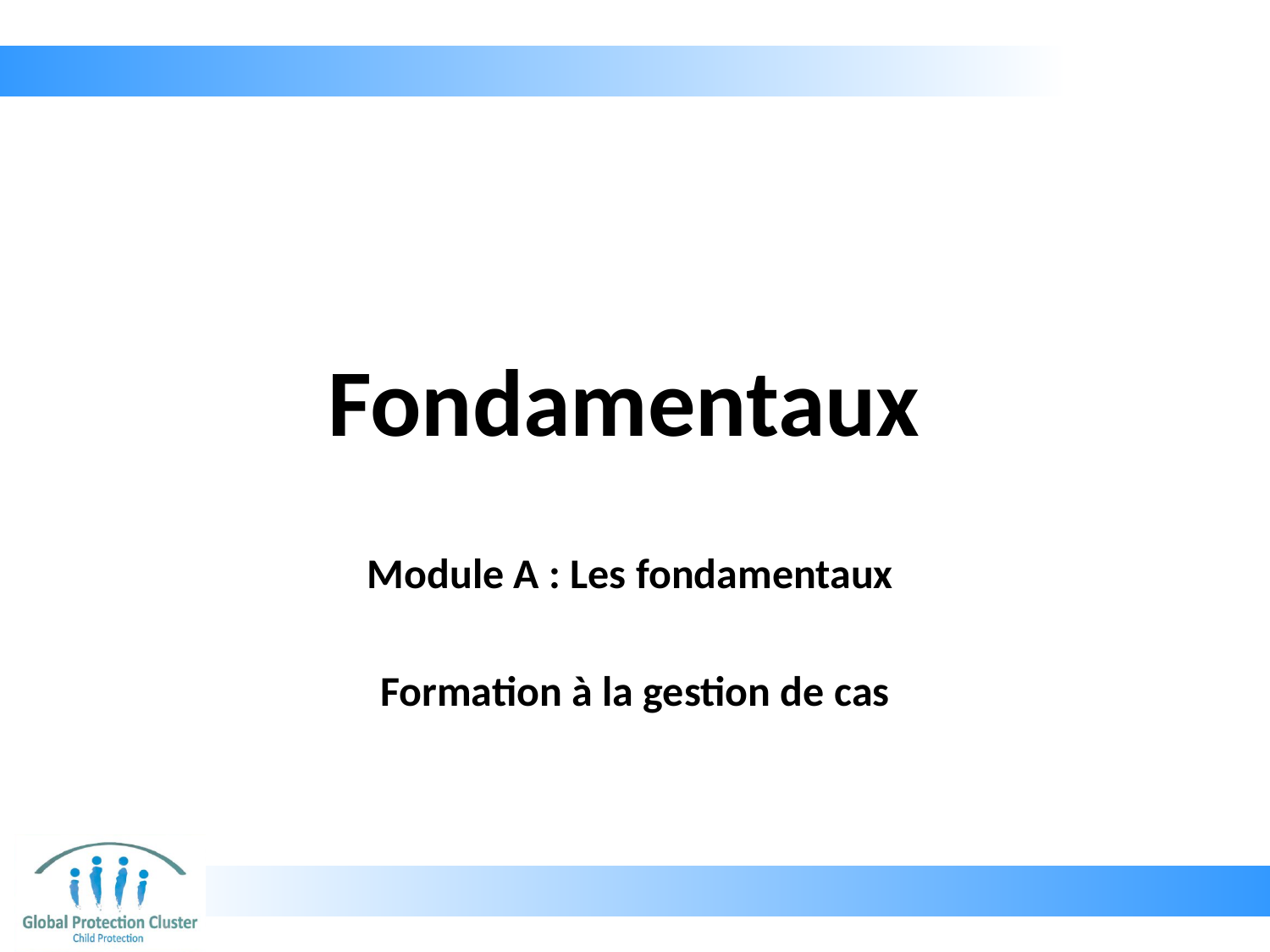

# Fondamentaux
Module A : Les fondamentaux

Formation à la gestion de cas